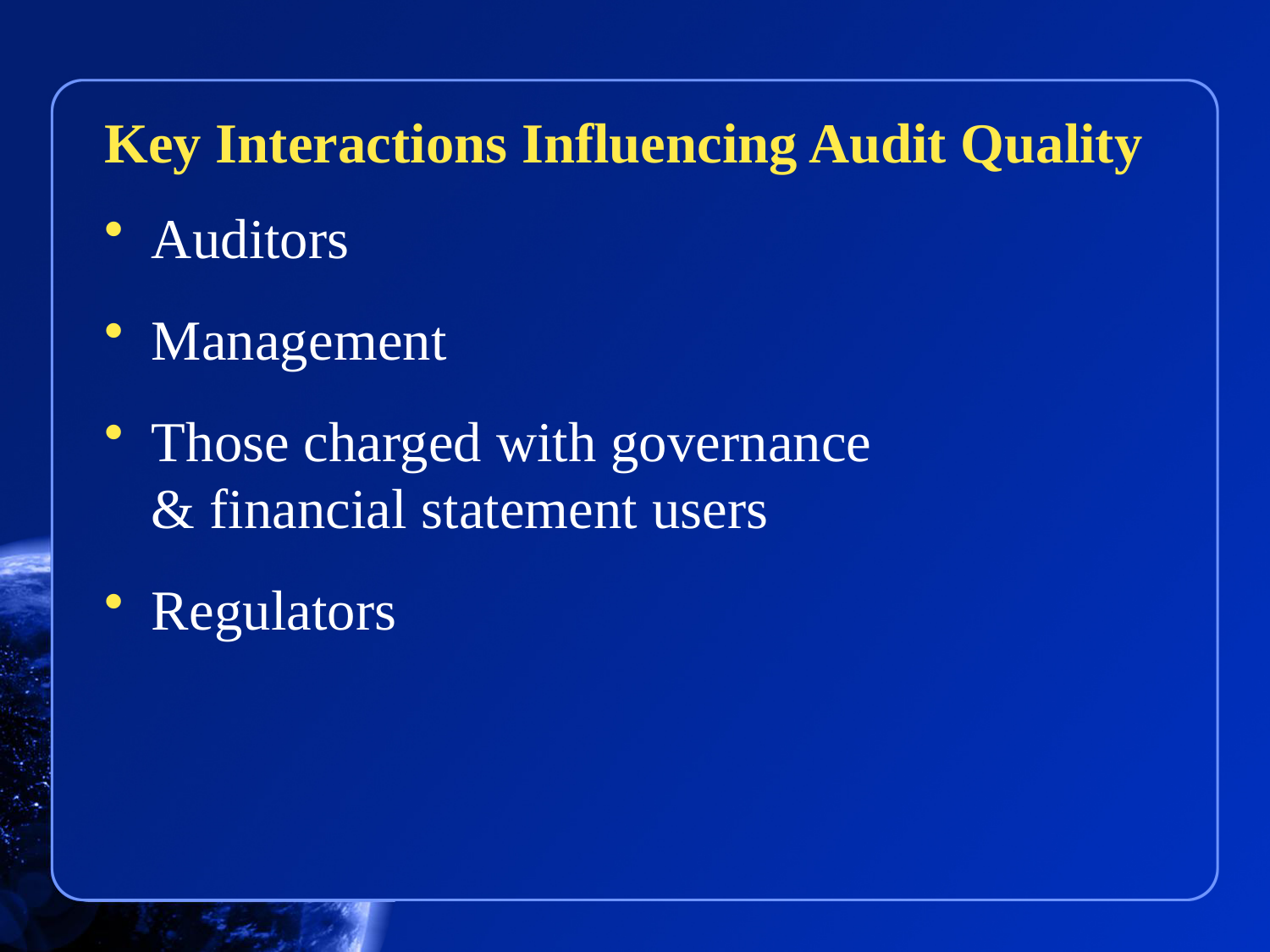

Key Interactions Influencing Audit Quality
Auditors
Management
Those charged with governance
& financial statement users
Regulators